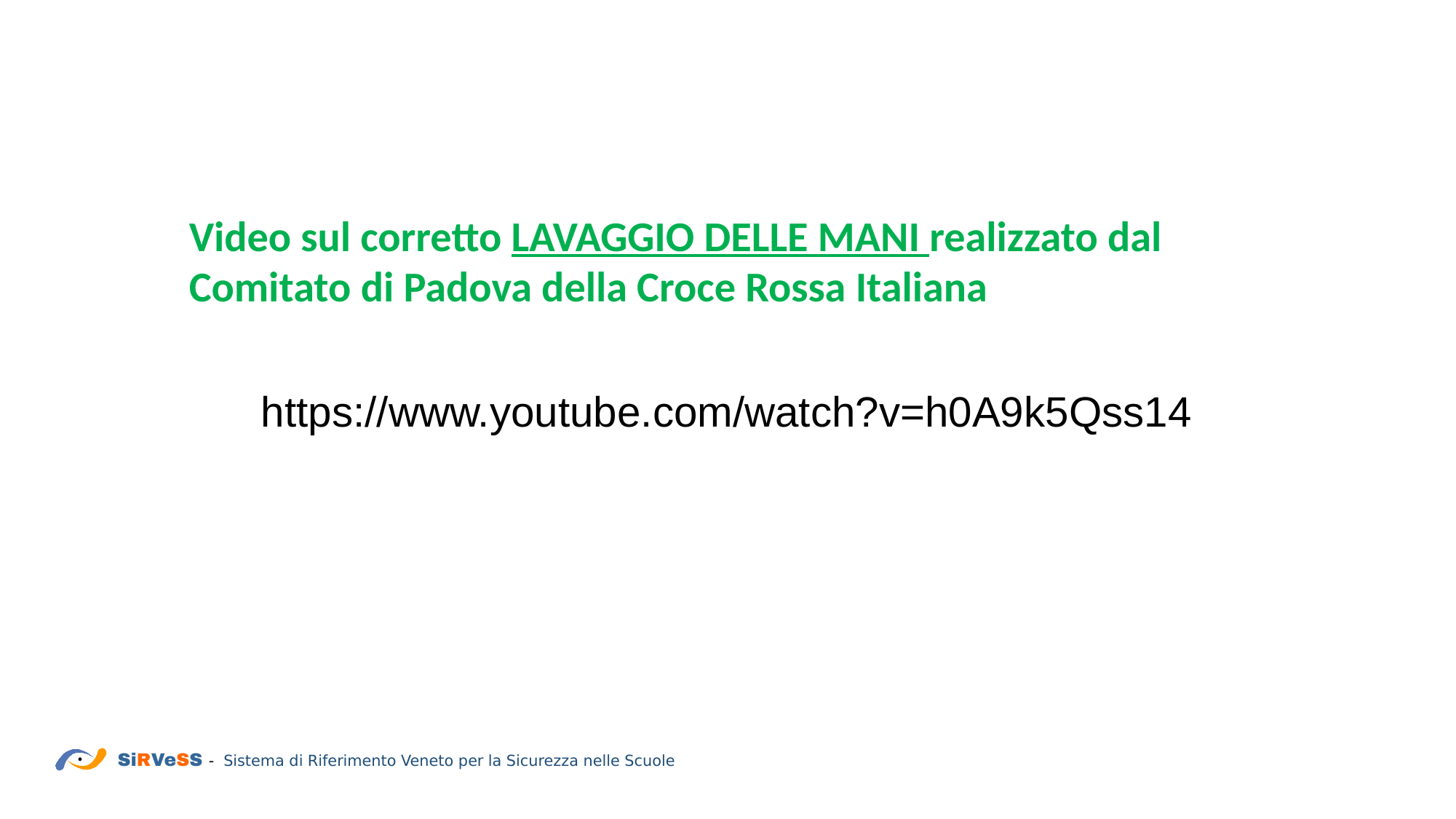

Video sul corretto LAVAGGIO DELLE MANI realizzato dal Comitato di Padova della Croce Rossa Italiana
https://www.youtube.com/watch?v=h0A9k5Qss14